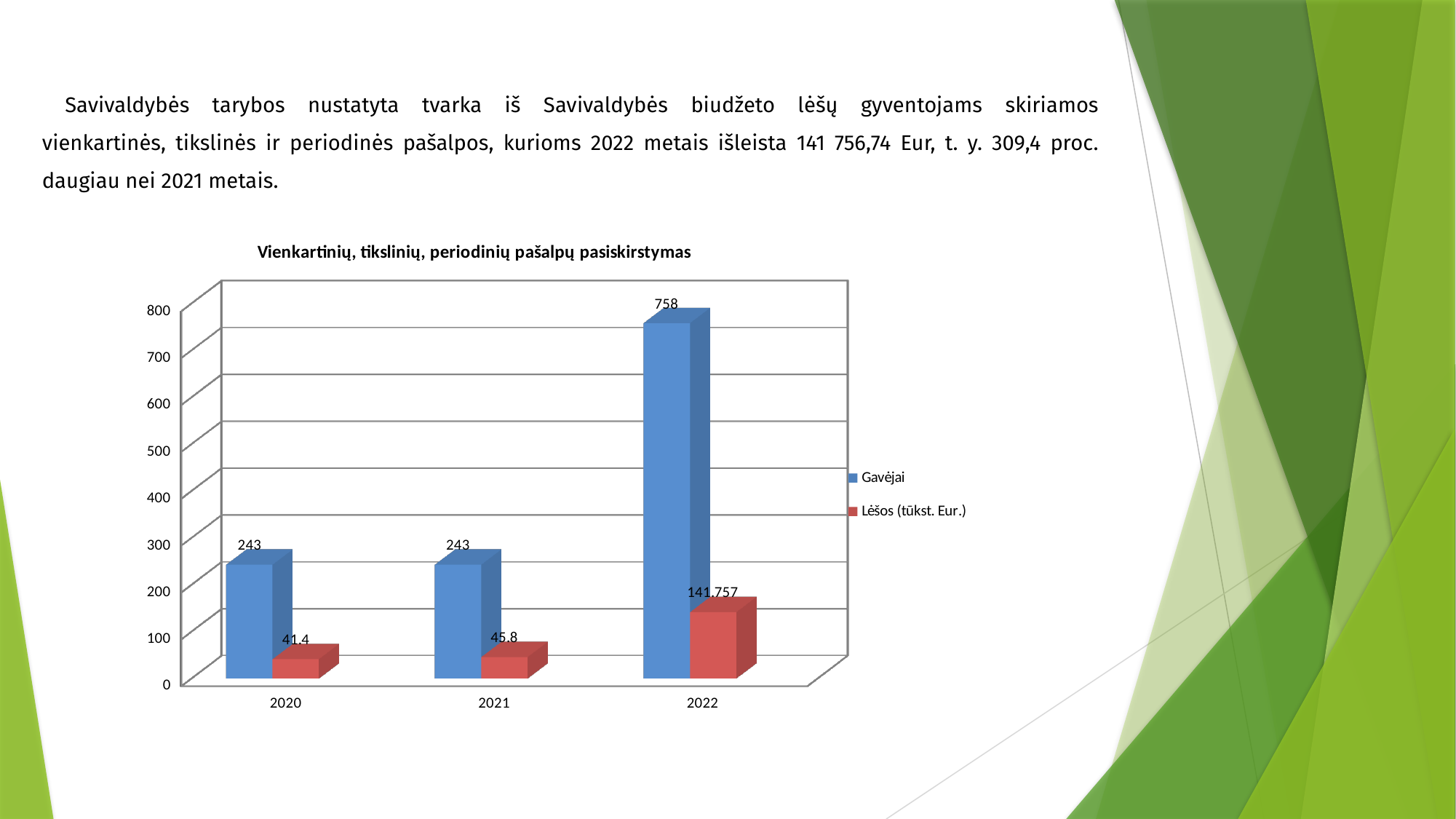

# Savivaldybės tarybos nustatyta tvarka iš Savivaldybės biudžeto lėšų gyventojams skiriamos vienkartinės, tikslinės ir periodinės pašalpos, kurioms 2022 metais išleista 141 756,74 Eur, t. y. 309,4 proc. daugiau nei 2021 metais.

[unsupported chart]